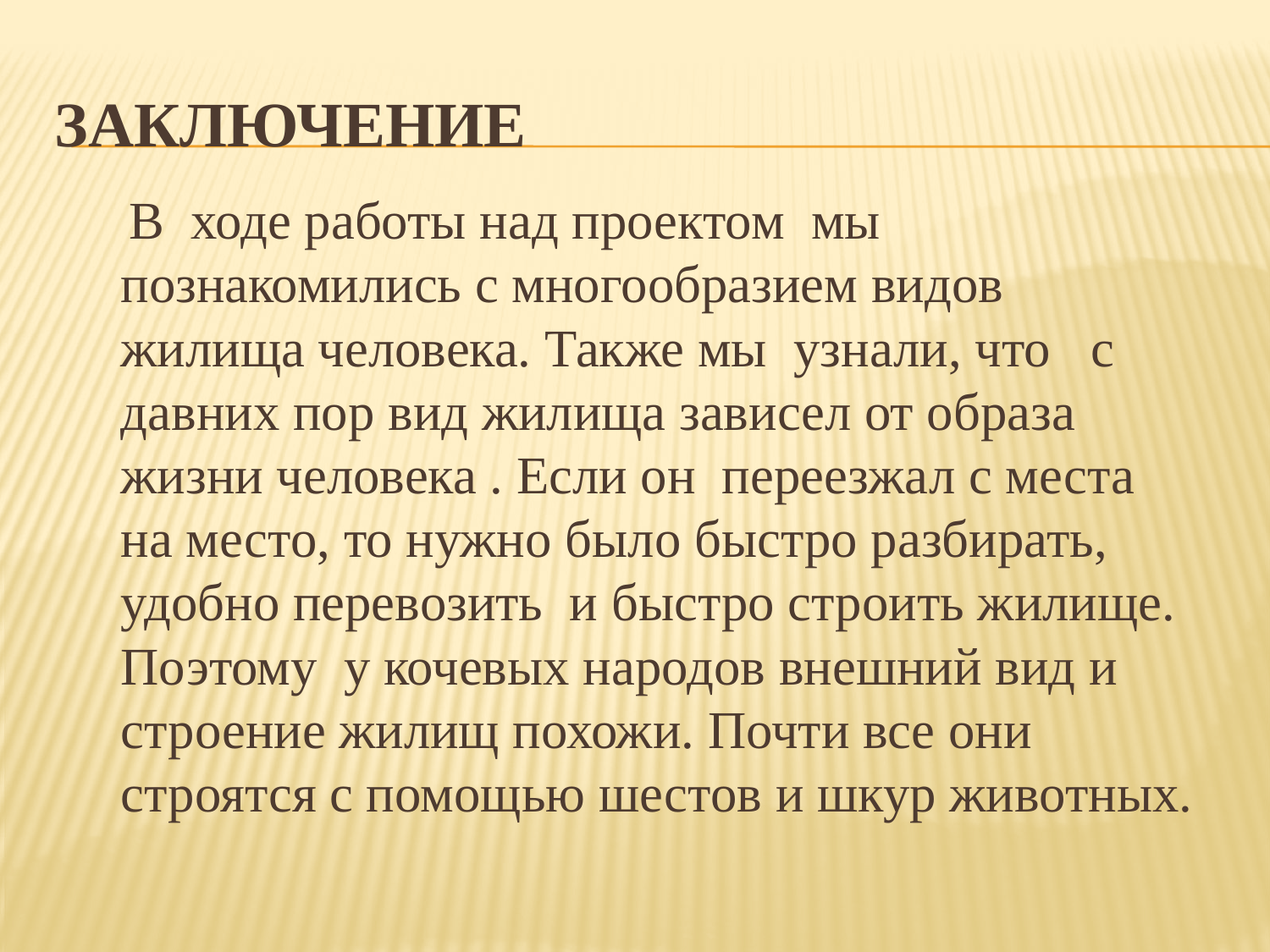

# Заключение
    В  ходе работы над проектом  мы познакомились с многообразием видов жилища человека. Также мы  узнали, что   с давних пор вид жилища зависел от образа жизни человека . Если он  переезжал с места на место, то нужно было быстро разбирать, удобно перевозить  и быстро строить жилище. Поэтому  у кочевых народов внешний вид и строение жилищ похожи. Почти все они  строятся с помощью шестов и шкур животных.